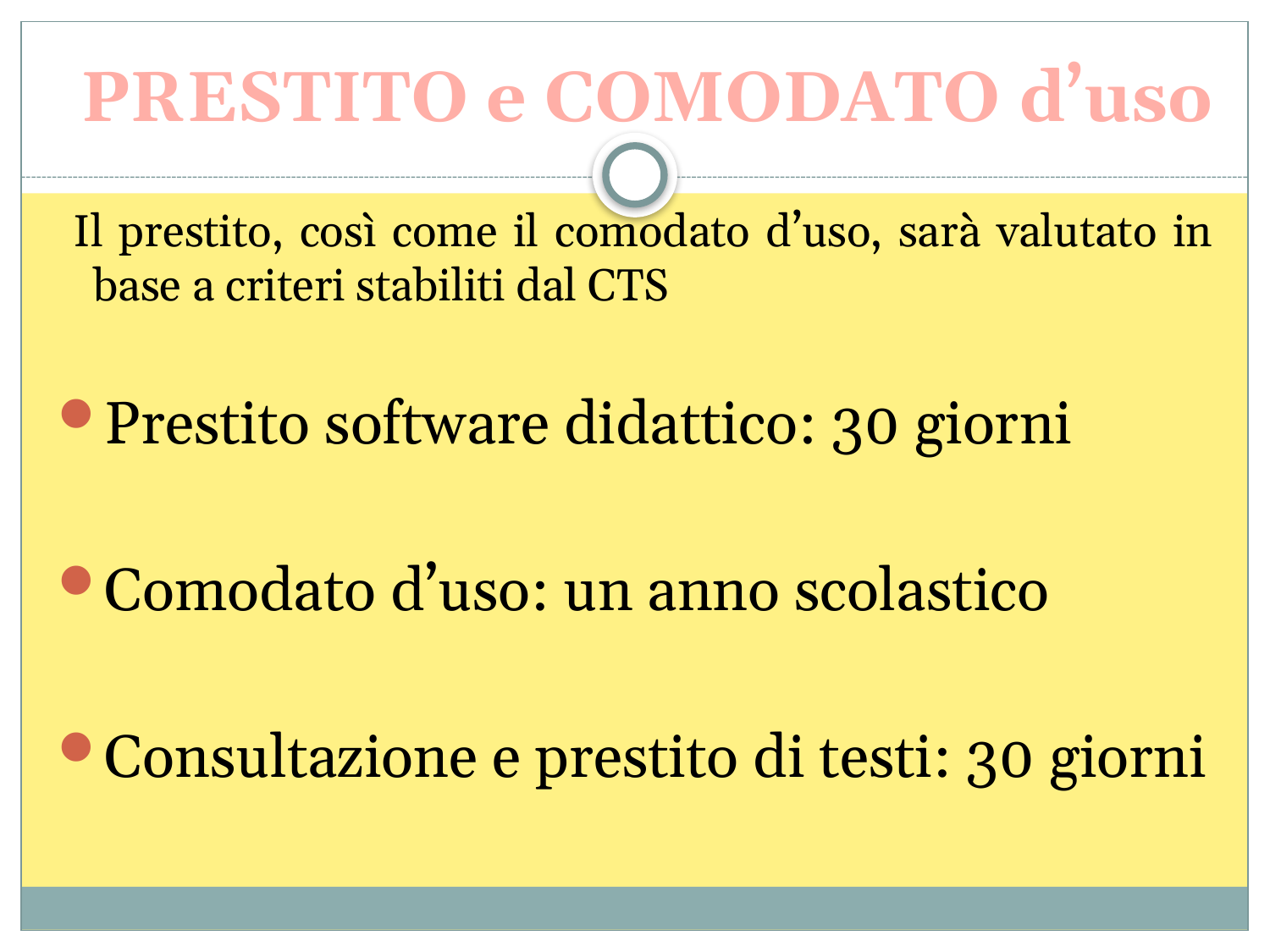

# PRESTITO e COMODATO d’uso
 Il prestito, così come il comodato d’uso, sarà valutato in base a criteri stabiliti dal CTS

Prestito software didattico: 30 giorni

Comodato d’uso: un anno scolastico

Consultazione e prestito di testi: 30 giorni